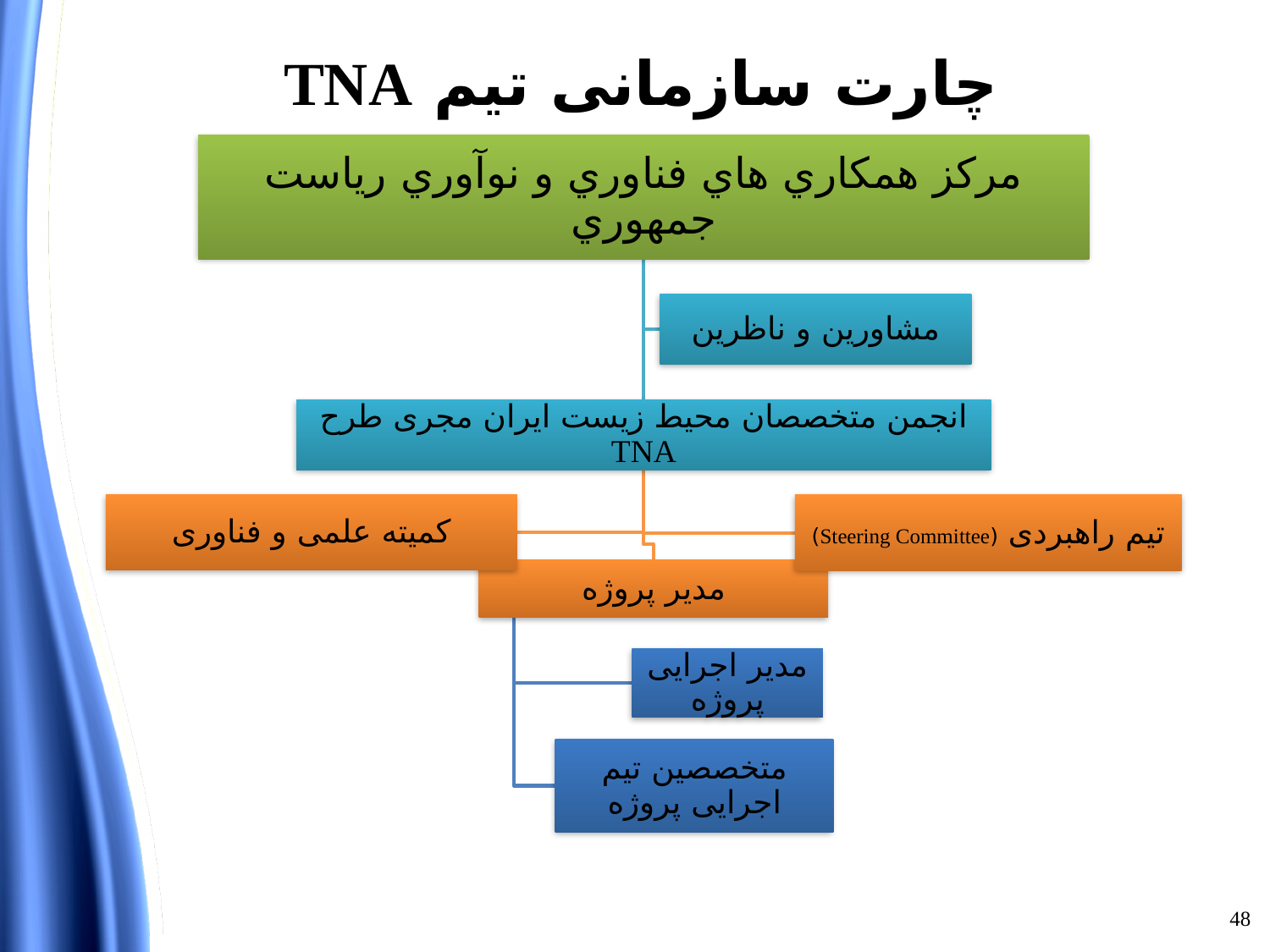

# چارت سازمانی تیم TNA
مركز همكاري هاي فناوري و نوآوري رياست جمهوري
انجمن متخصصان محیط زیست ایران مجری طرح TNA
مدیر پروژه
مدیر اجرایی پروژه
متخصصین تیم اجرایی پروژه
تیم راهبردی (Steering Committee)
کمیته علمی و فناوری
مشاورین و ناظرین
48